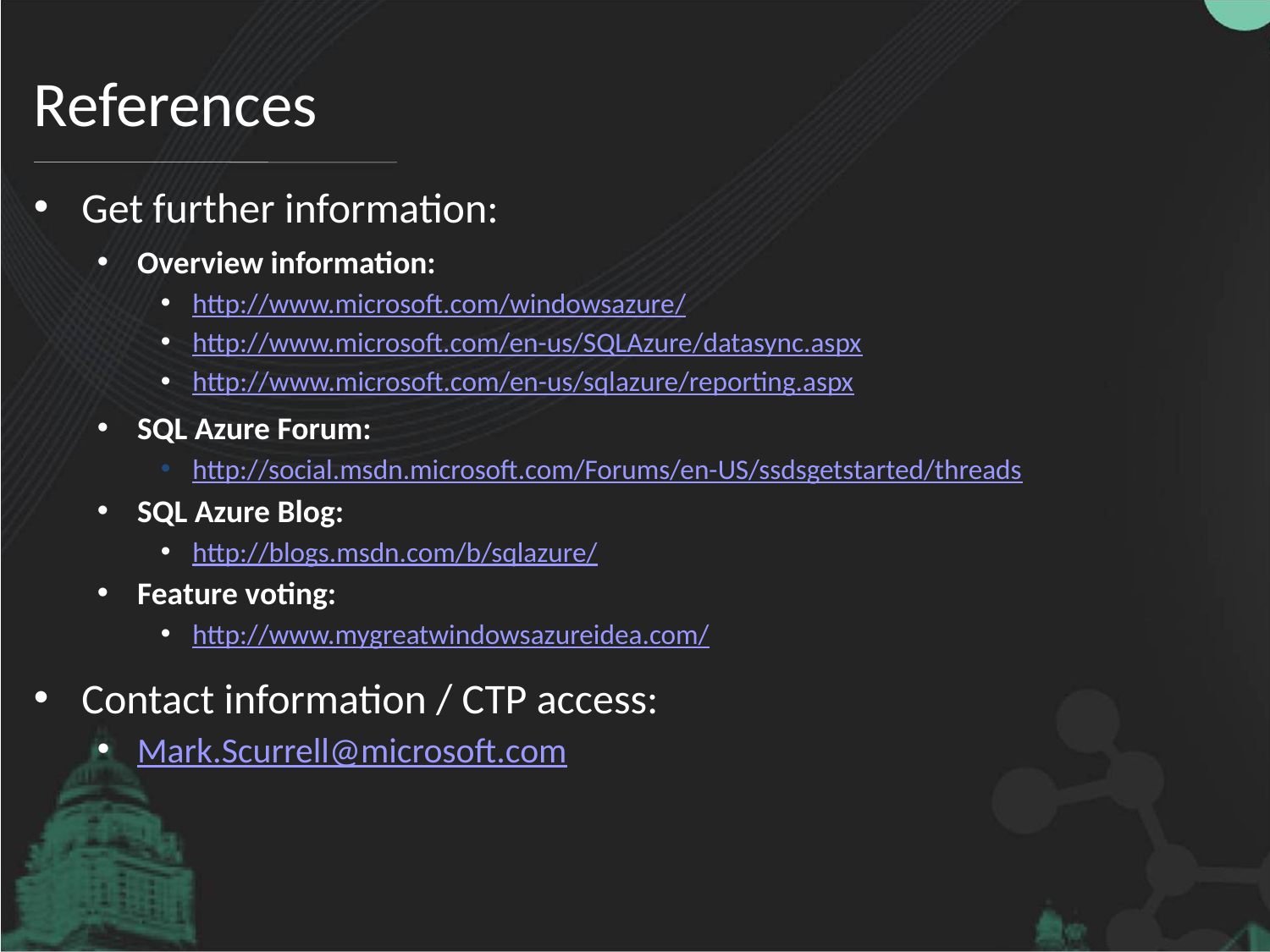

# References
Get further information:
Overview information:
http://www.microsoft.com/windowsazure/
http://www.microsoft.com/en-us/SQLAzure/datasync.aspx
http://www.microsoft.com/en-us/sqlazure/reporting.aspx
SQL Azure Forum:
http://social.msdn.microsoft.com/Forums/en-US/ssdsgetstarted/threads
SQL Azure Blog:
http://blogs.msdn.com/b/sqlazure/
Feature voting:
http://www.mygreatwindowsazureidea.com/
Contact information / CTP access:
Mark.Scurrell@microsoft.com